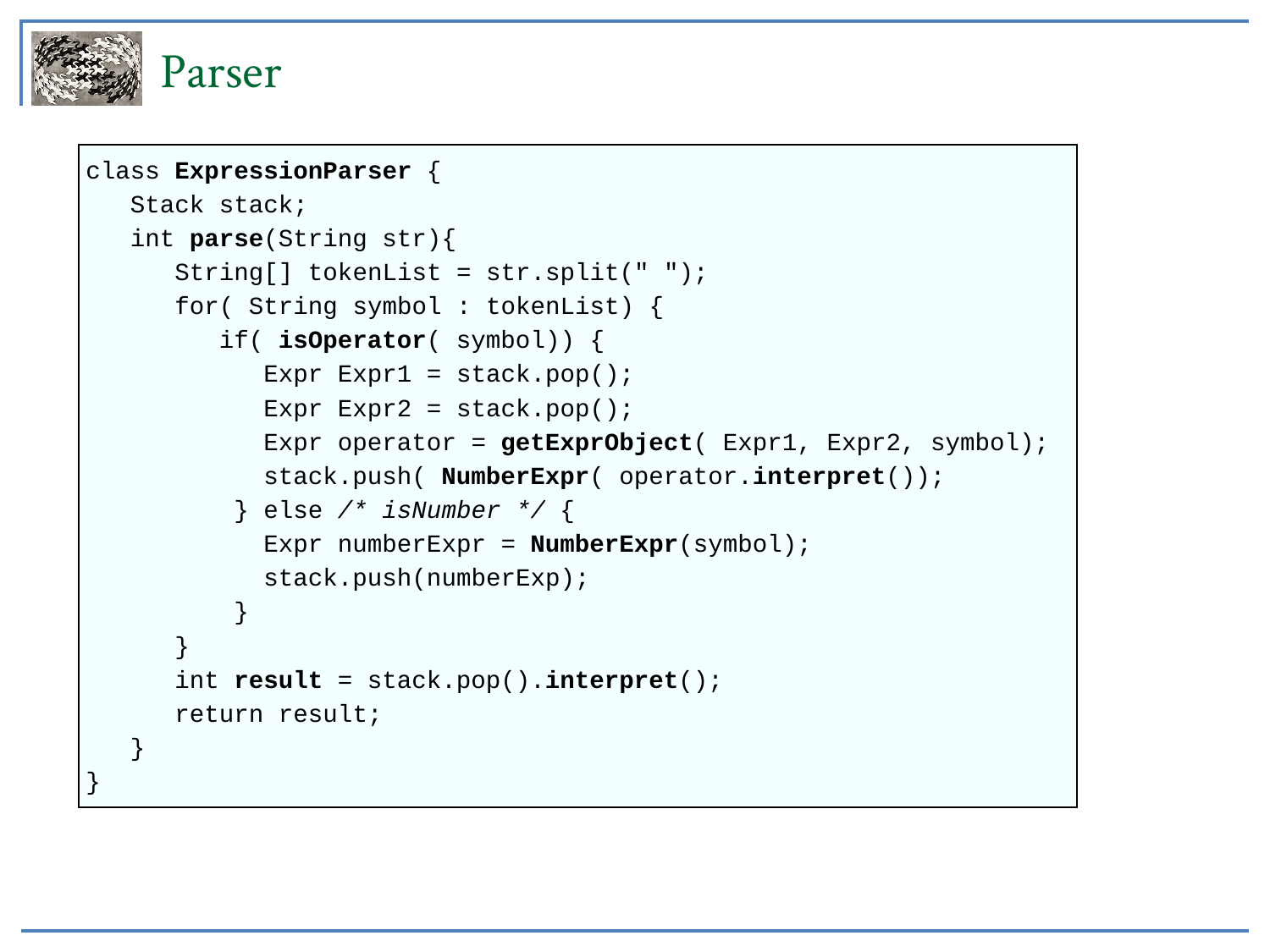

Parser

class ExpressionParser {
   Stack stack;
   int parse(String str){
      String[] tokenList = str.split(" ");
      for( String symbol : tokenList) {
         if( isOperator( symbol)) {
            Expr Expr1 = stack.pop();
            Expr Expr2 = stack.pop();
            Expr operator = getExprObject( Expr1, Expr2, symbol);
            stack.push( NumberExpr( operator.interpret());
          } else /* isNumber */ {
            Expr numberExpr = NumberExpr(symbol);
            stack.push(numberExp);
          }
      }
      int result = stack.pop().interpret();
      return result;
   }
}